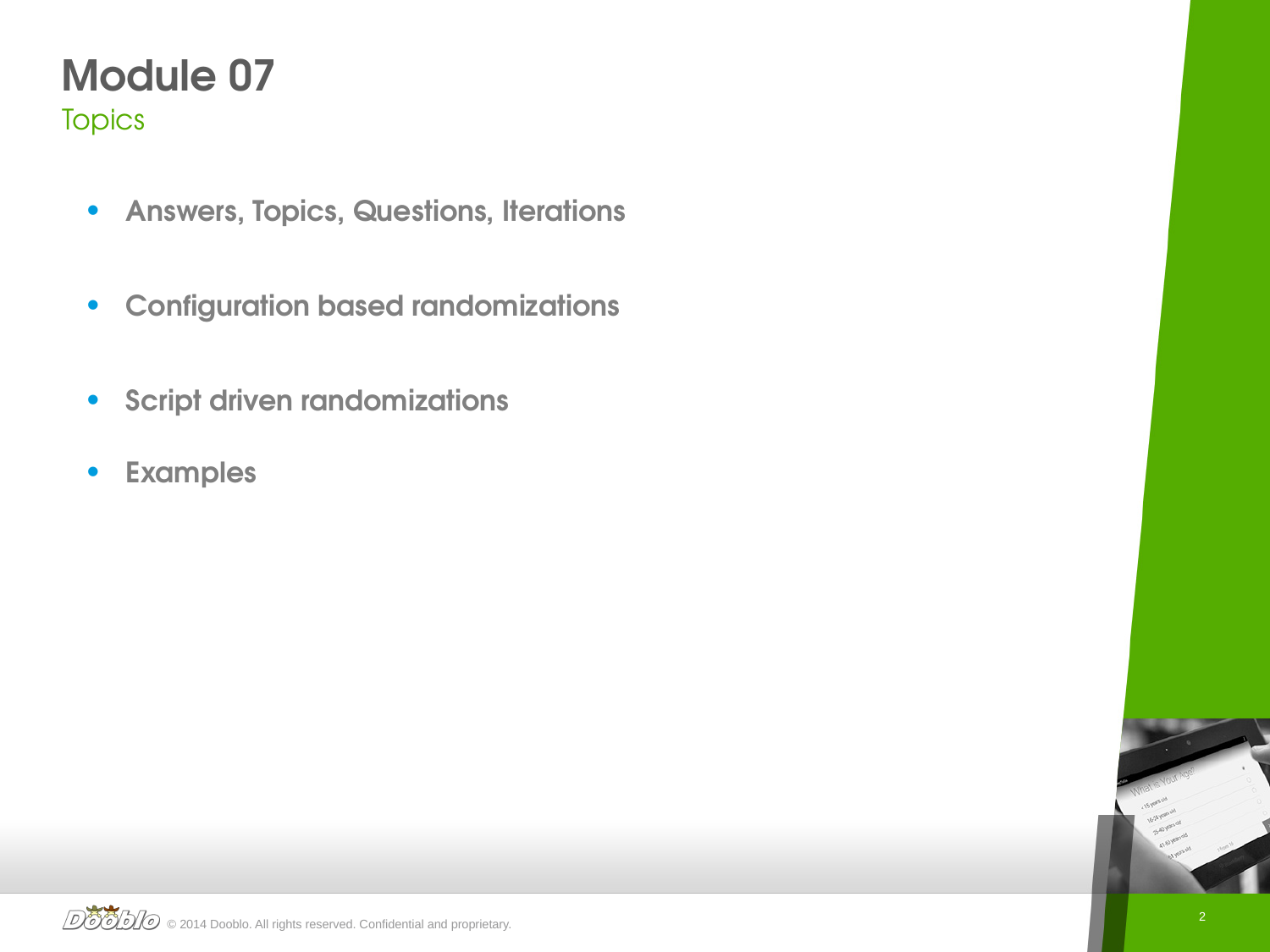

# Module 07
Topics
Answers, Topics, Questions, Iterations

Configuration based randomizations

Script driven randomizations

Examples

2